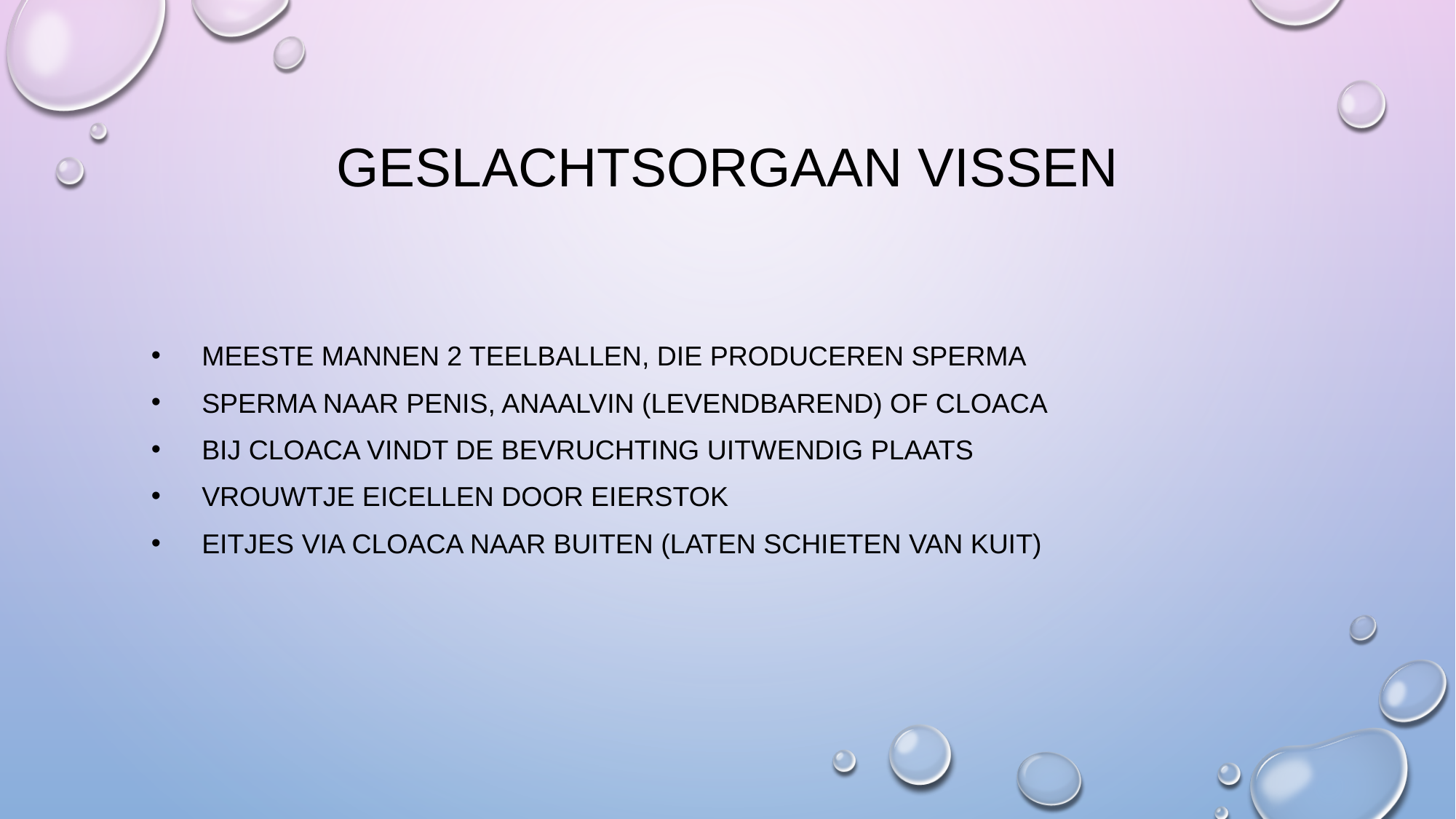

# Geslachtsorgaan vissen

Meeste mannen 2 teelballen, die produceren sperma
Sperma naar penis, anaalvin (levendbarend) of cloaca
Bij cloaca vindt de bevruchting uitwendig plaats
Vrouwtje eicellen door eierstok
Eitjes via cloaca naar buiten (laten schieten van kuit)